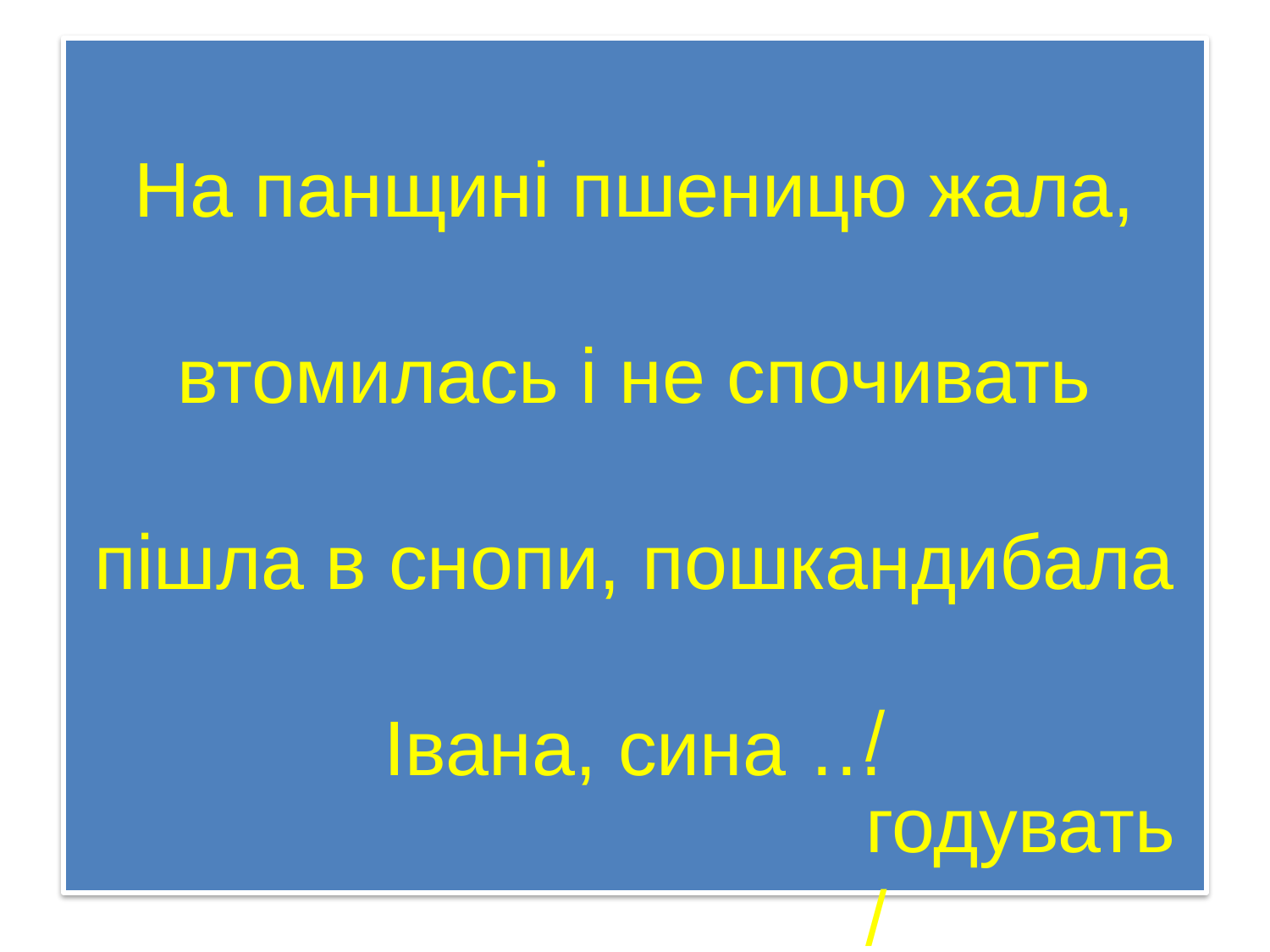

# На панщині пшеницю жала, втомилась і не спочивать пішла в снопи, пошкандибала Івана, сина …
/годувать/